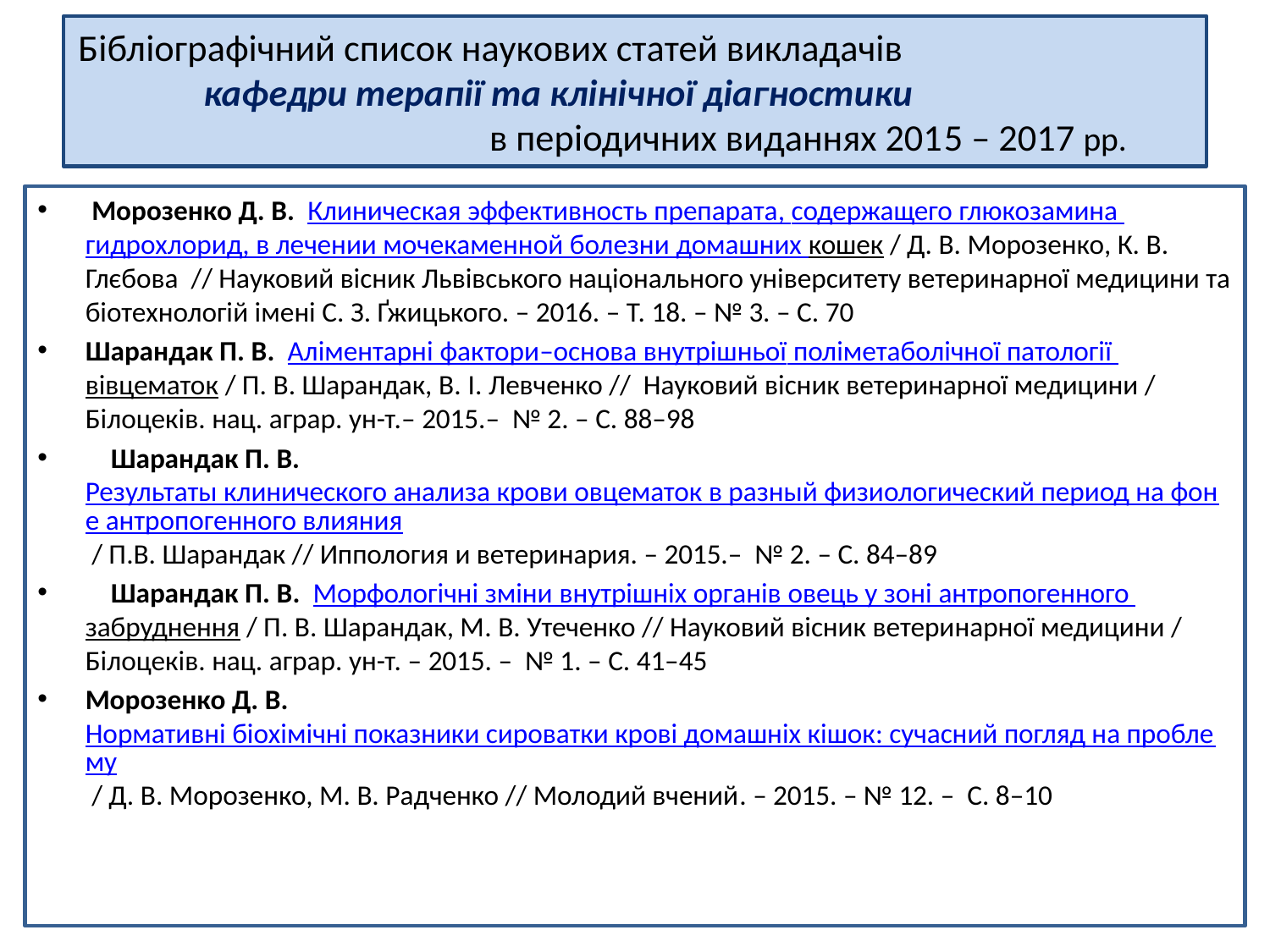

# Бібліографічний список наукових статей викладачів                                                  кафедри терапії та клінічної діагностики                                                                           в періодичних виданнях 2015 – 2017 рр.
 Морозенко Д. В.  Клиническая эффективность препарата, содержащего глюкозамина гидрохлорид, в лечении мочекаменной болезни домашних кошек / Д. В. Морозенко, К. В. Глєбова  // Науковий вісник Львівського національного університету ветеринарної медицини та біотехнологій імені С. З. Ґжицького. – 2016. – Т. 18. – № 3. – С. 70
Шарандак П. В.  Аліментарні фактори–основа внутрішньої поліметаболічної патології вівцематок / П. В. Шарандак, В. І. Левченко //  Науковий вісник ветеринарної медицини / Білоцеків. нац. аграр. ун-т.– 2015.–  № 2. – С. 88–98
    Шарандак П. В.  Результаты клинического анализа крови овцематок в разный физиологический период на фоне антропогенного влияния / П.В. Шарандак // Иппология и ветеринария. – 2015.–  № 2. – С. 84–89
    Шарандак П. В.  Морфологічні зміни внутрішніх органів овець у зоні антропогенного забруднення / П. В. Шарандак, М. В. Утеченко // Науковий вісник ветеринарної медицини / Білоцеків. нац. аграр. ун-т. – 2015. –  № 1. – С. 41–45
Морозенко Д. В. Нормативні біохімічні показники сироватки крові домашніх кішок: сучасний погляд на проблему / Д. В. Морозенко, М. В. Радченко // Молодий вчений. – 2015. – № 12. –  С. 8–10